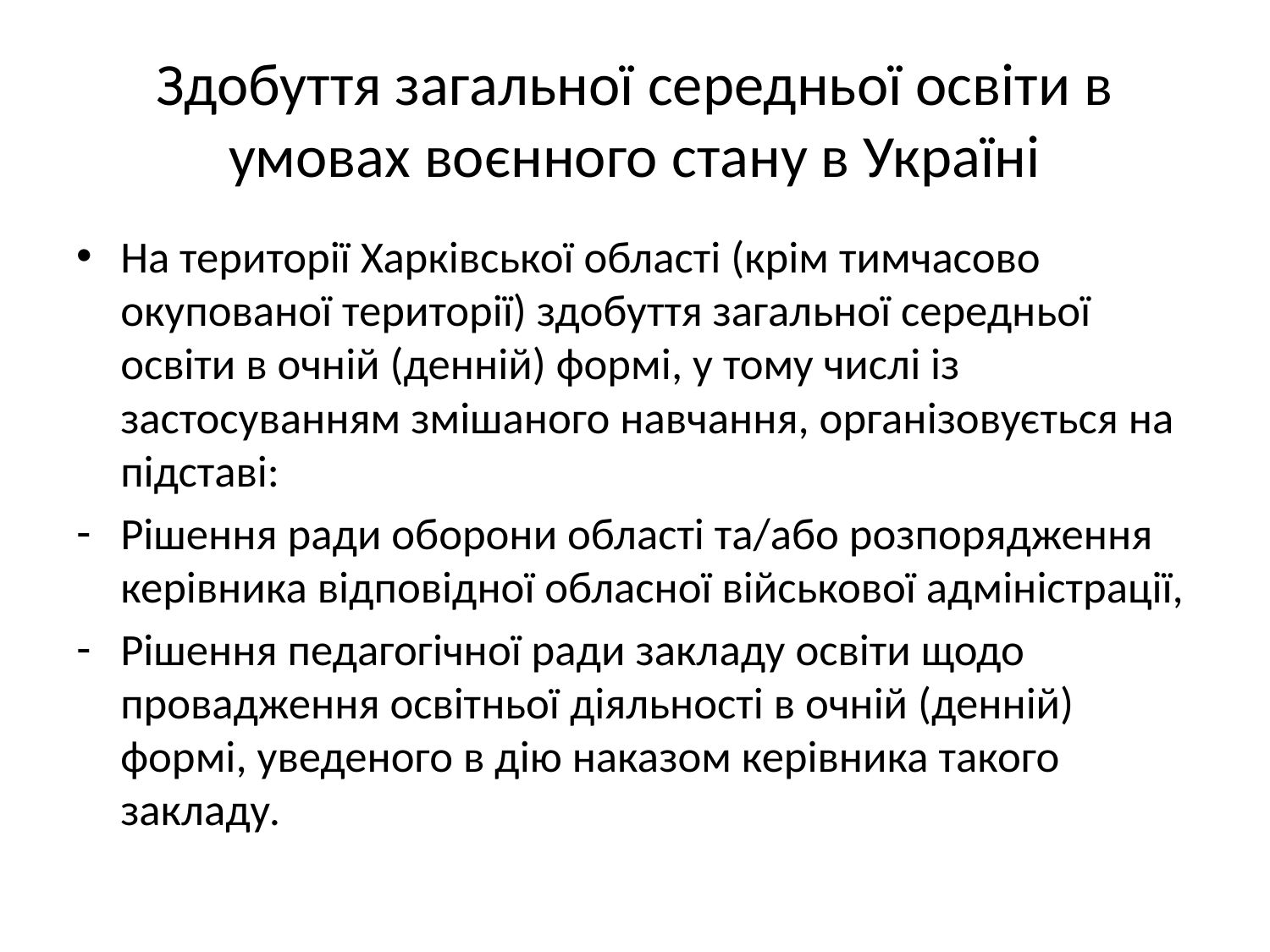

# Здобуття загальної середньої освіти в умовах воєнного стану в Україні
На території Харківської області (крім тимчасово окупованої території) здобуття загальної середньої освіти в очній (денній) формі, у тому числі із застосуванням змішаного навчання, організовується на підставі:
Рішення ради оборони області та/або розпорядження керівника відповідної обласної військової адміністрації,
Рішення педагогічної ради закладу освіти щодо провадження освітньої діяльності в очній (денній) формі, уведеного в дію наказом керівника такого закладу.